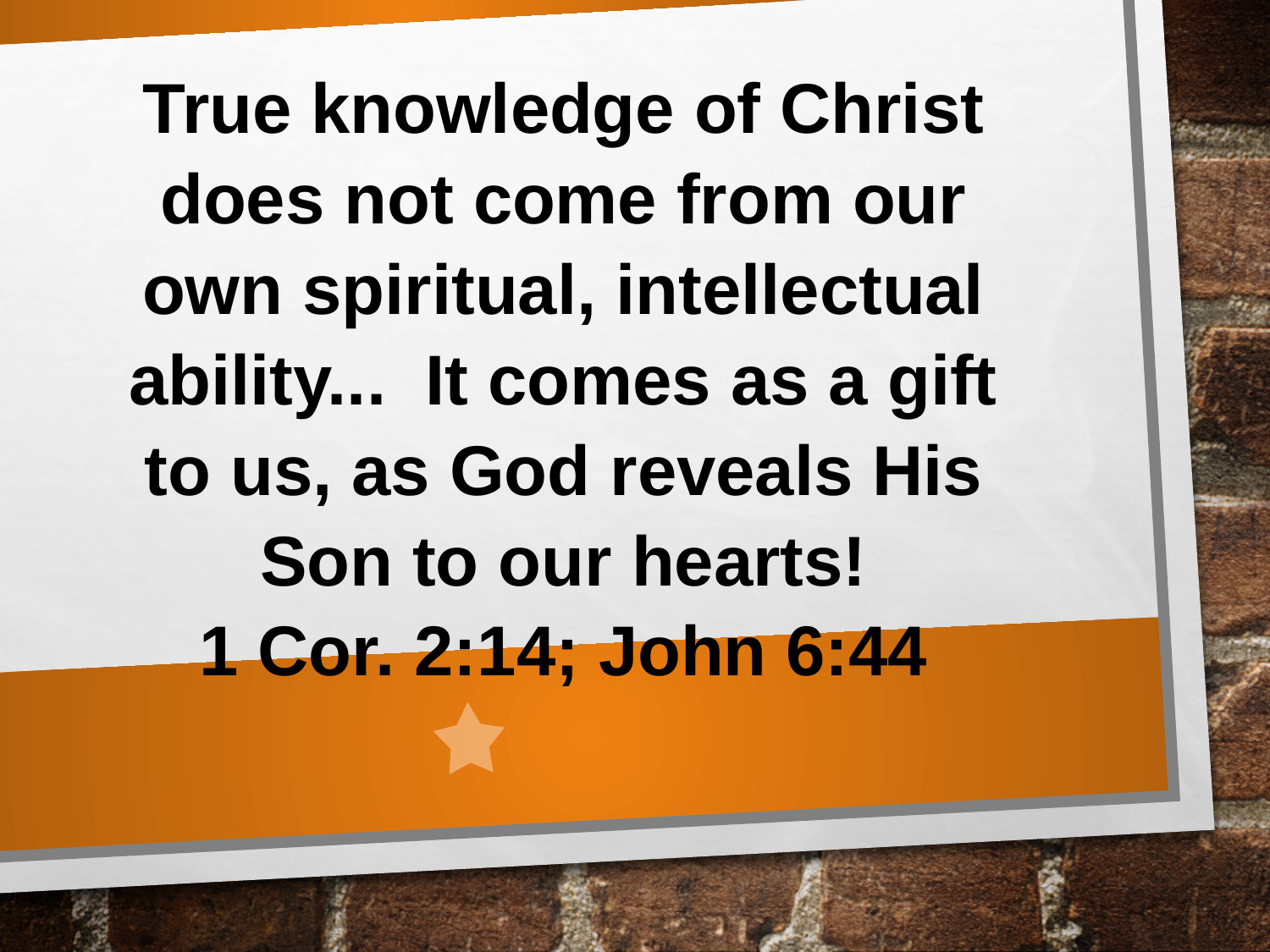

True knowledge of Christ does not come from our own spiritual, intellectual ability...  It comes as a gift to us, as God reveals His Son to our hearts!
1 Cor. 2:14; John 6:44